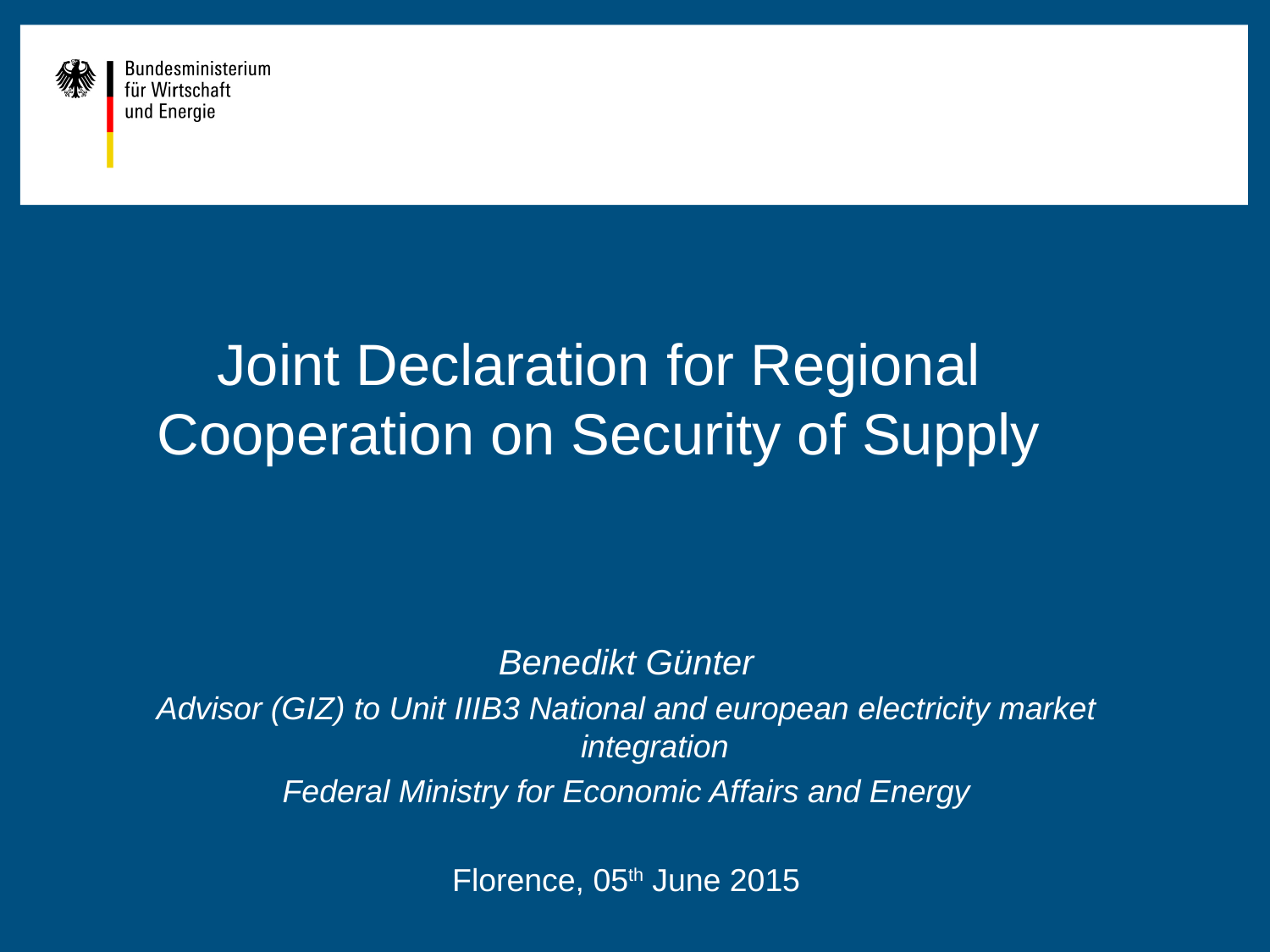

# Joint Declaration for Regional Cooperation on Security of Supply
Benedikt Günter
Advisor (GIZ) to Unit IIIB3 National and european electricity market integration
Federal Ministry for Economic Affairs and Energy

Florence, 05th June 2015